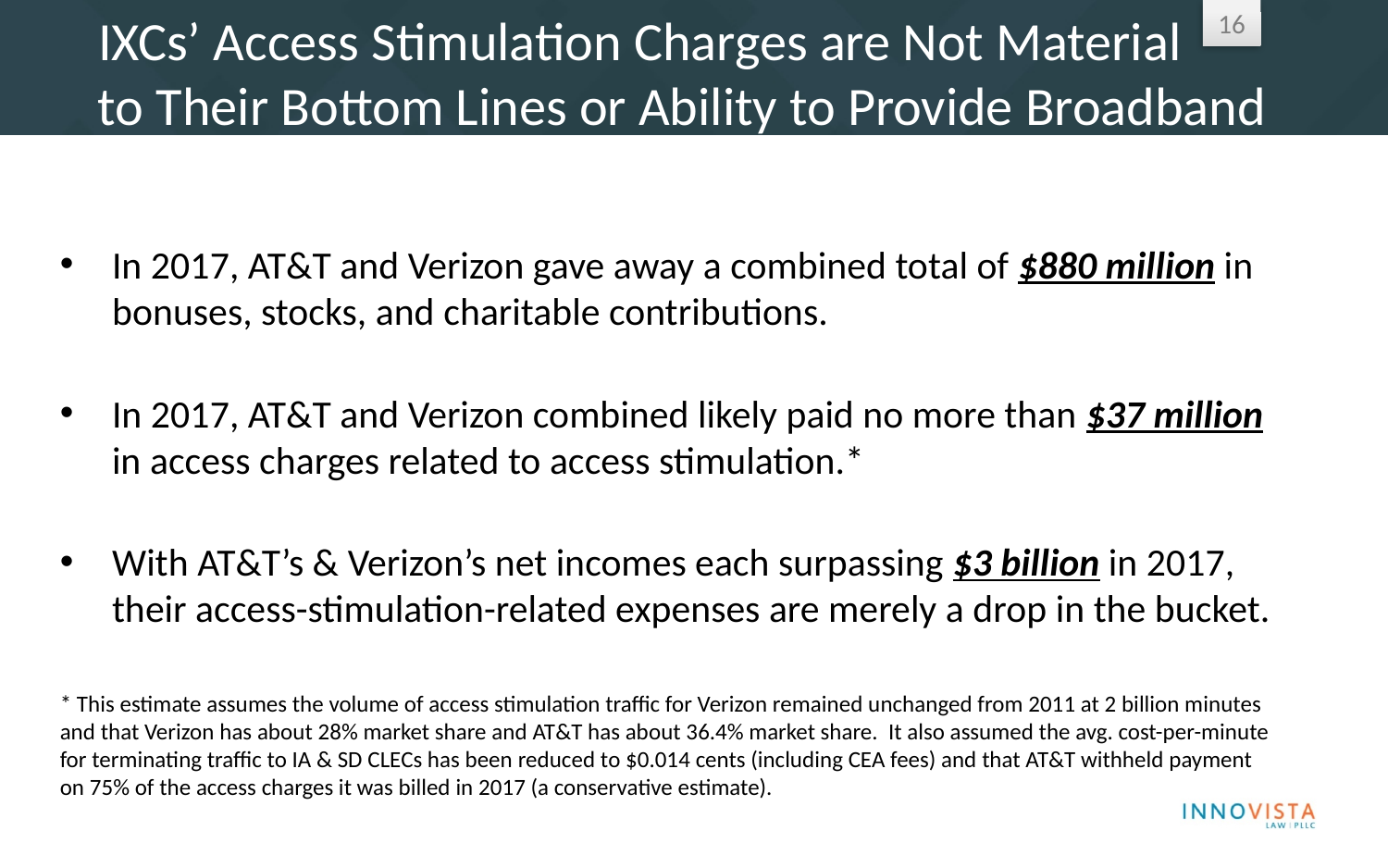

# IXCs’ Access Stimulation Charges are Not Material to Their Bottom Lines or Ability to Provide Broadband

In 2017, AT&T and Verizon gave away a combined total of $880 million in bonuses, stocks, and charitable contributions.

In 2017, AT&T and Verizon combined likely paid no more than $37 million in access charges related to access stimulation.*

With AT&T’s & Verizon’s net incomes each surpassing $3 billion in 2017, their access-stimulation-related expenses are merely a drop in the bucket.

* This estimate assumes the volume of access stimulation traffic for Verizon remained unchanged from 2011 at 2 billion minutes and that Verizon has about 28% market share and AT&T has about 36.4% market share.  It also assumed the avg. cost-per-minute for terminating traffic to IA & SD CLECs has been reduced to $0.014 cents (including CEA fees) and that AT&T withheld payment on 75% of the access charges it was billed in 2017 (a conservative estimate).